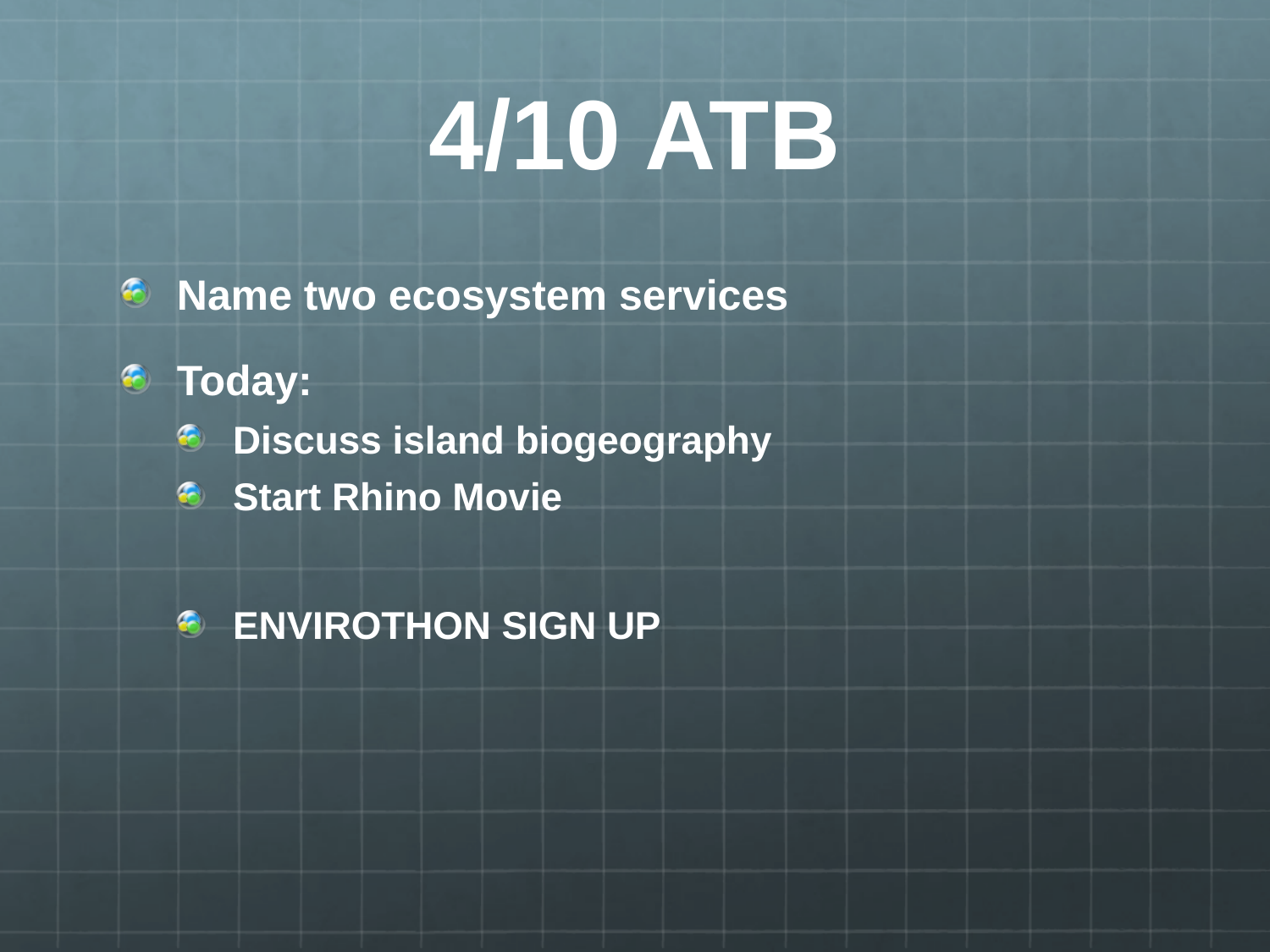

# 4/10 ATB
Name two ecosystem services
Today:
Discuss island biogeography
Start Rhino Movie

ENVIROTHON SIGN UP